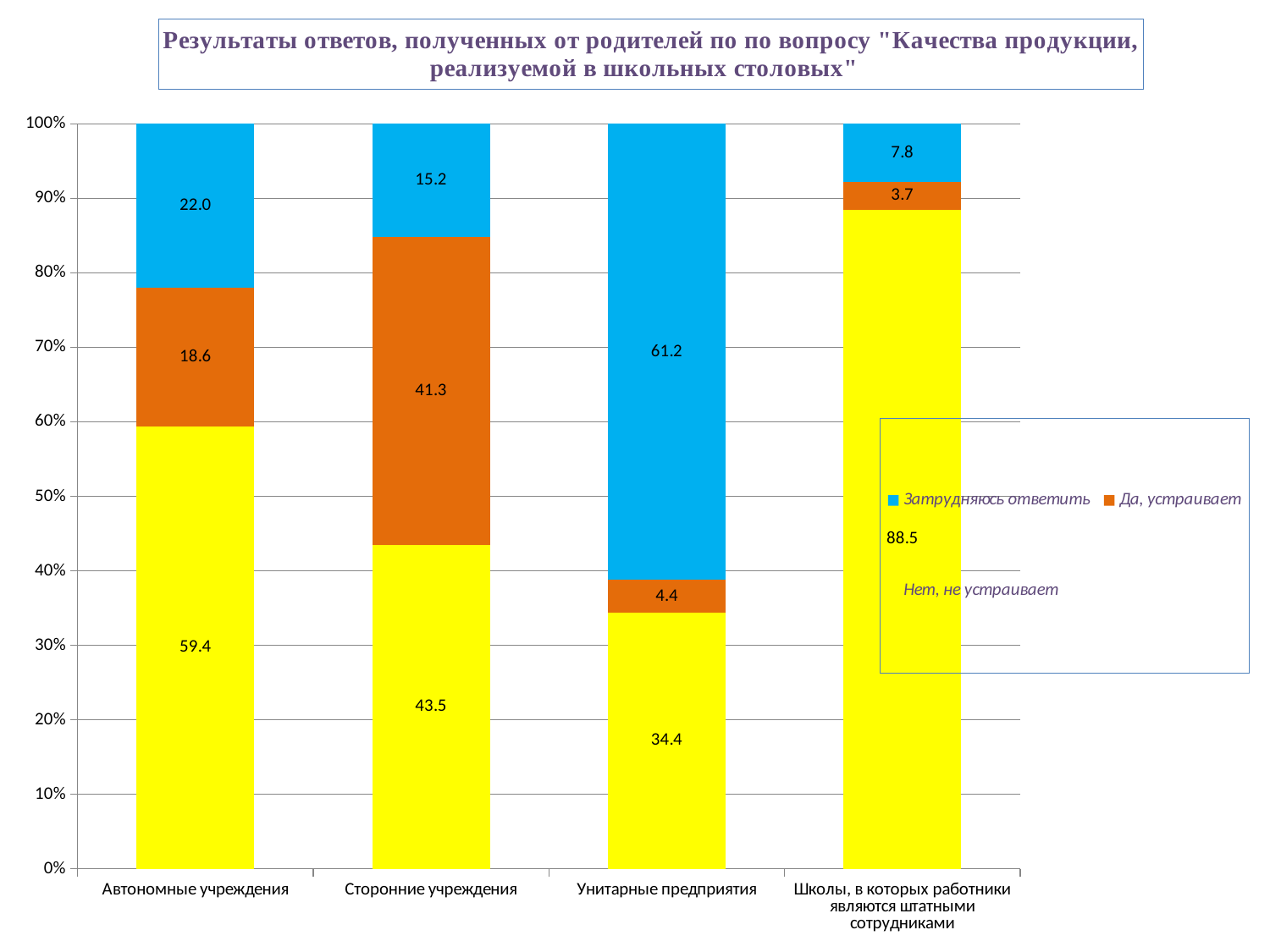

### Chart: Результаты ответов, полученных от родителей по по вопросу "Качества продукции, реализуемой в школьных столовых"

| Category | Да, устраивает | Нет, не устраивает | Затрудняюсь ответить |
|---|---|---|---|
| Автономные учреждения | 18.6 | 59.4 | 22.0 |
| Сторонние учреждения | 41.3 | 43.5 | 15.200000000000003 |
| Унитарные предприятия | 4.4 | 34.4 | 61.20000000000001 |
| Школы, в которых работники являются штатными сотрудниками | 3.7 | 88.5 | 7.8 |